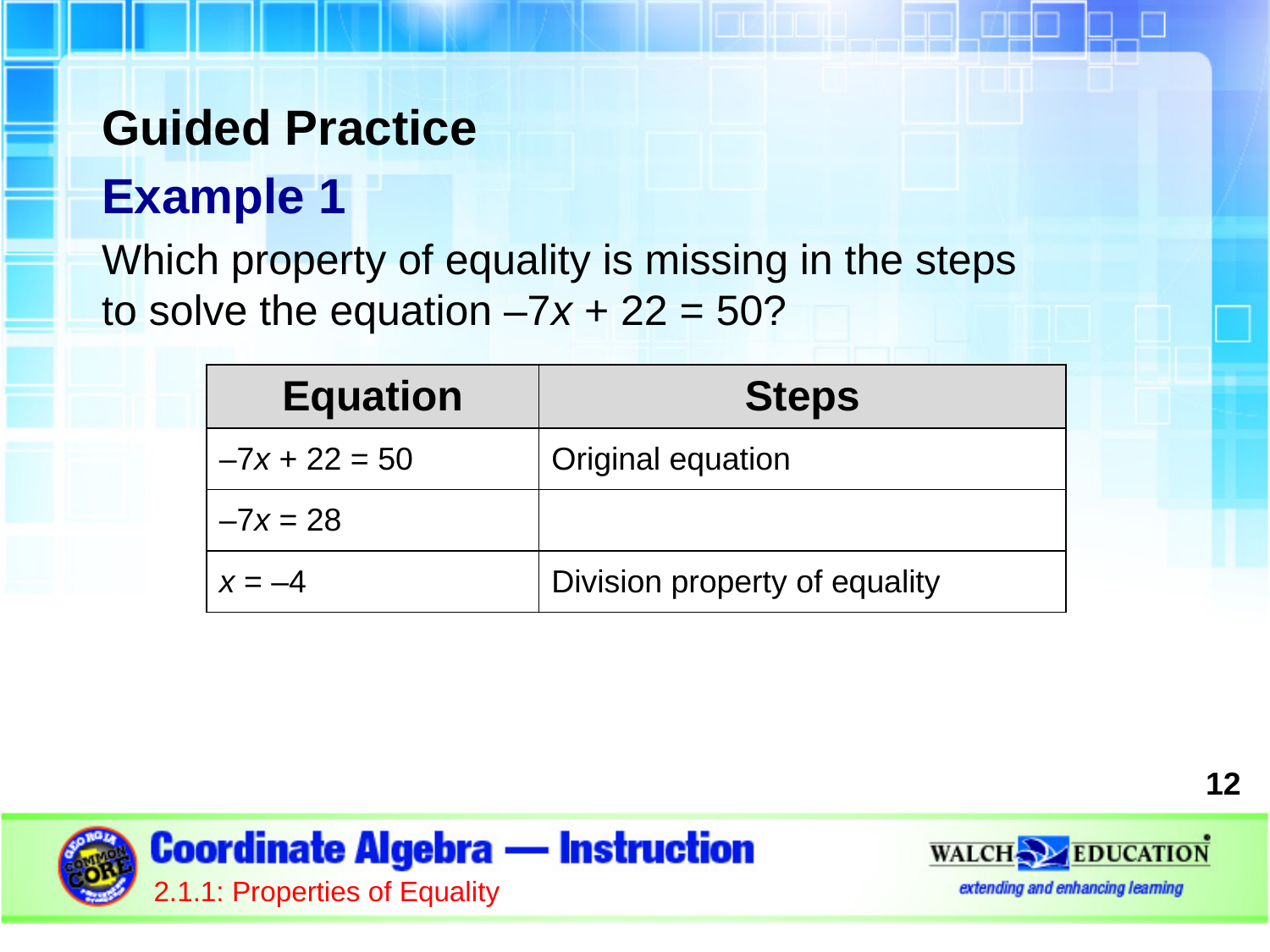

Guided Practice
Example 1
Which property of equality is missing in the steps to solve the equation –7x + 22 = 50?

| Equation | Steps |
| --- | --- |
| –7x + 22 = 50 | Original equation |
| –7x = 28 |  |
| x = –4 | Division property of equality |
12
2.1.1: Properties of Equality